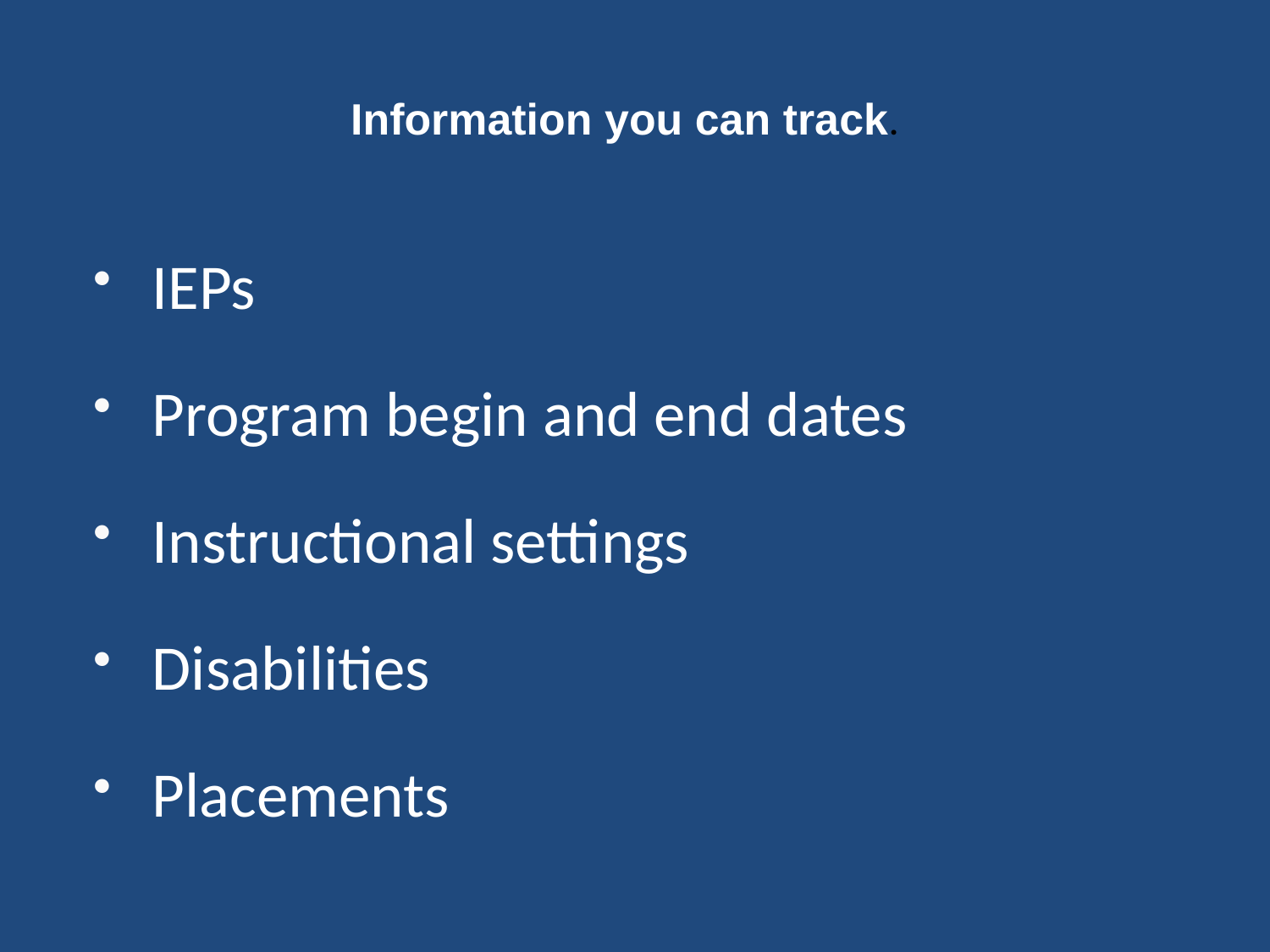

# Information you can track.
IEPs
Program begin and end dates
Instructional settings
Disabilities
Placements